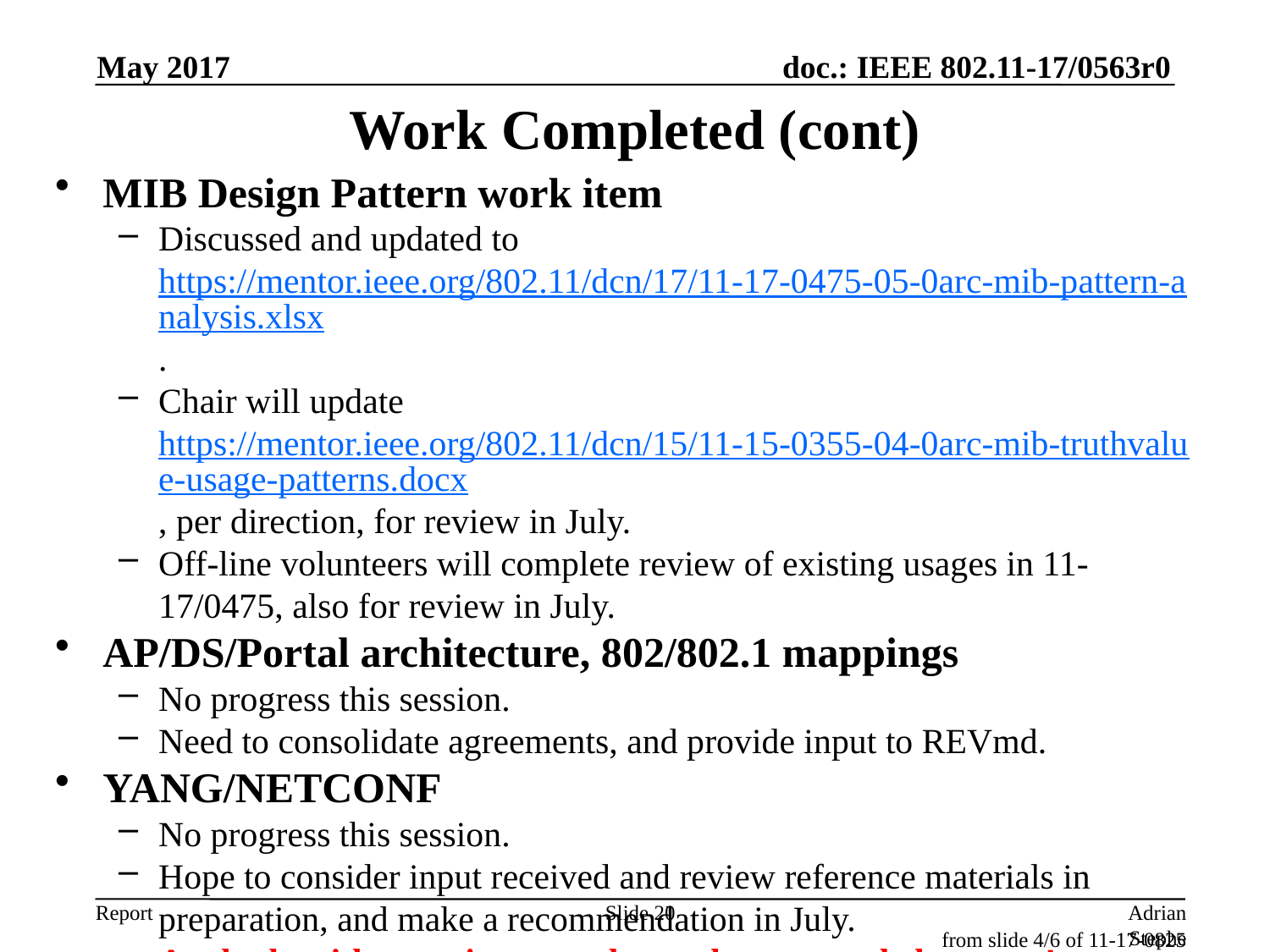

May 2017
# Work Completed (cont)
MIB Design Pattern work item
Discussed and updated to https://mentor.ieee.org/802.11/dcn/17/11-17-0475-05-0arc-mib-pattern-analysis.xlsx.
Chair will update https://mentor.ieee.org/802.11/dcn/15/11-15-0355-04-0arc-mib-truthvalue-usage-patterns.docx, per direction, for review in July.
Off-line volunteers will complete review of existing usages in 11-17/0475, also for review in July.
AP/DS/Portal architecture, 802/802.1 mappings
No progress this session.
Need to consolidate agreements, and provide input to REVmd.
YANG/NETCONF
No progress this session.
Hope to consider input received and review reference materials in preparation, and make a recommendation in July.
Anybody with experience on these, please come help us out!

Slide 20
Adrian Stephens, Intel Corporation
from slide 4/6 of 11-17-0825